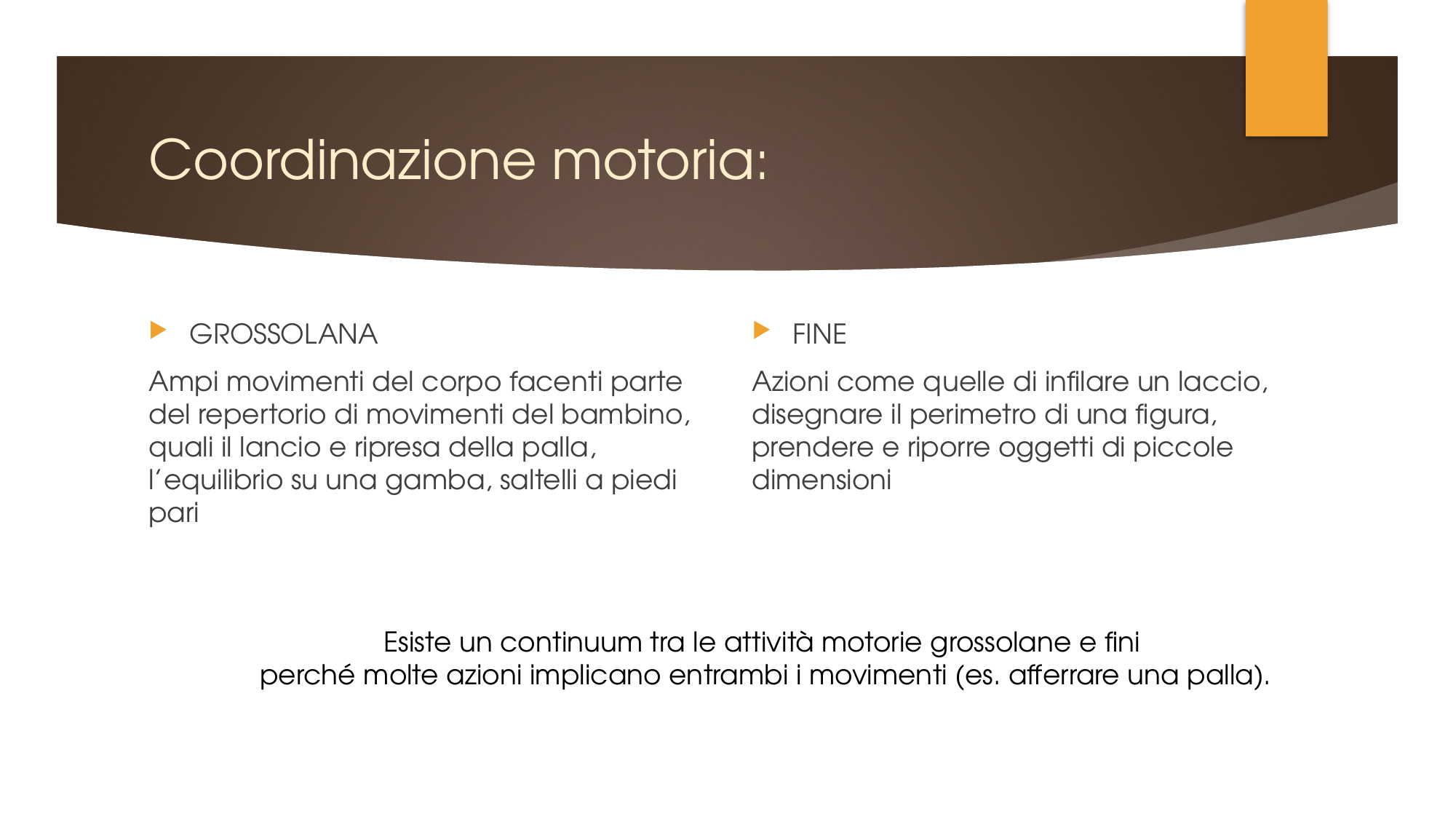

# Coordinazione motoria:
FINE
Azioni come quelle di infilare un laccio, disegnare il perimetro di una figura, prendere e riporre oggetti di piccole dimensioni
GROSSOLANA
Ampi movimenti del corpo facenti parte del repertorio di movimenti del bambino, quali il lancio e ripresa della palla, l’equilibrio su una gamba, saltelli a piedi pari
Esiste un continuum tra le attività motorie grossolane e fini
perché molte azioni implicano entrambi i movimenti (es. afferrare una palla).